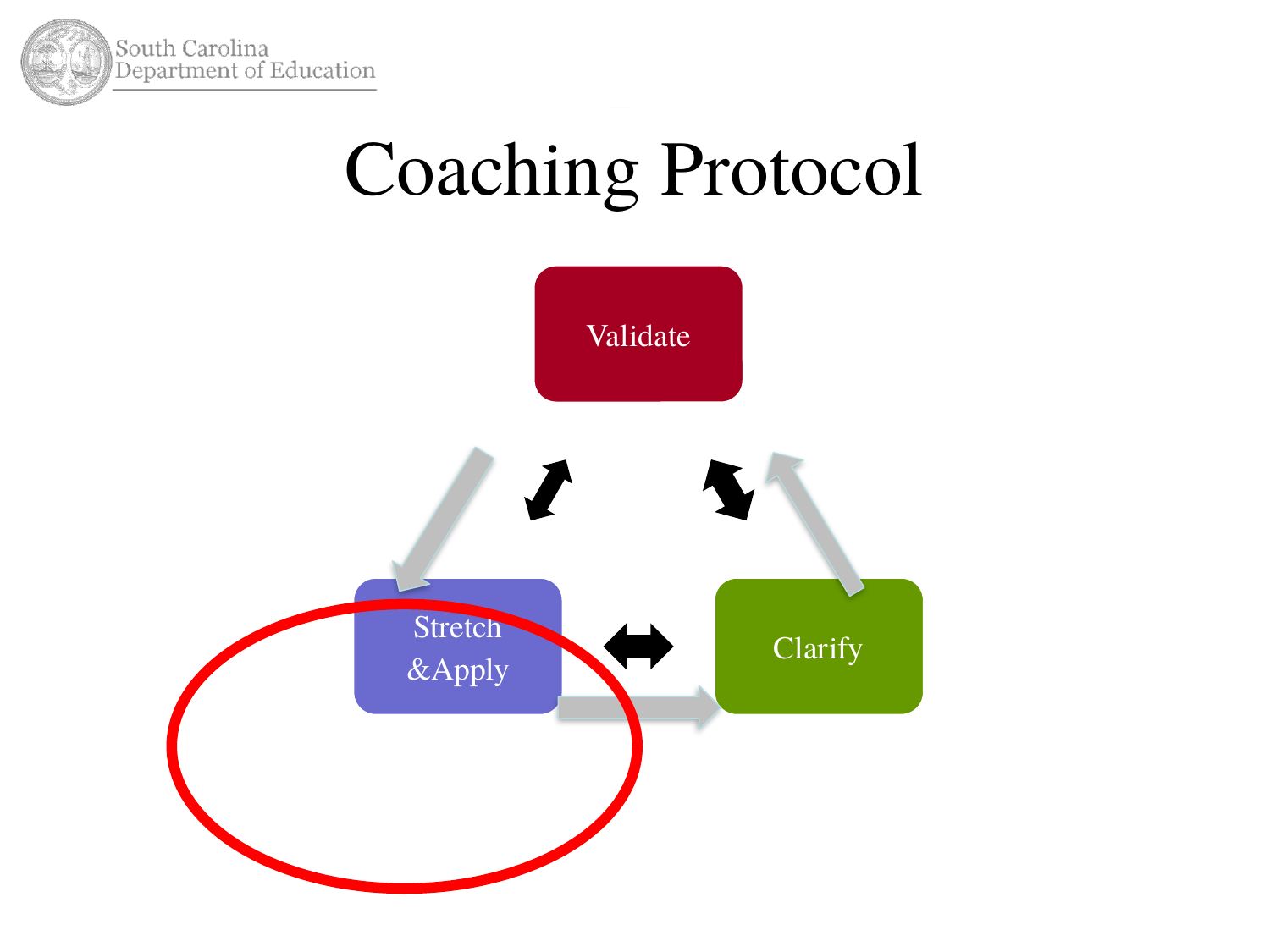

# Coaching Protocol
Validate
Clarify
Stretch &Apply